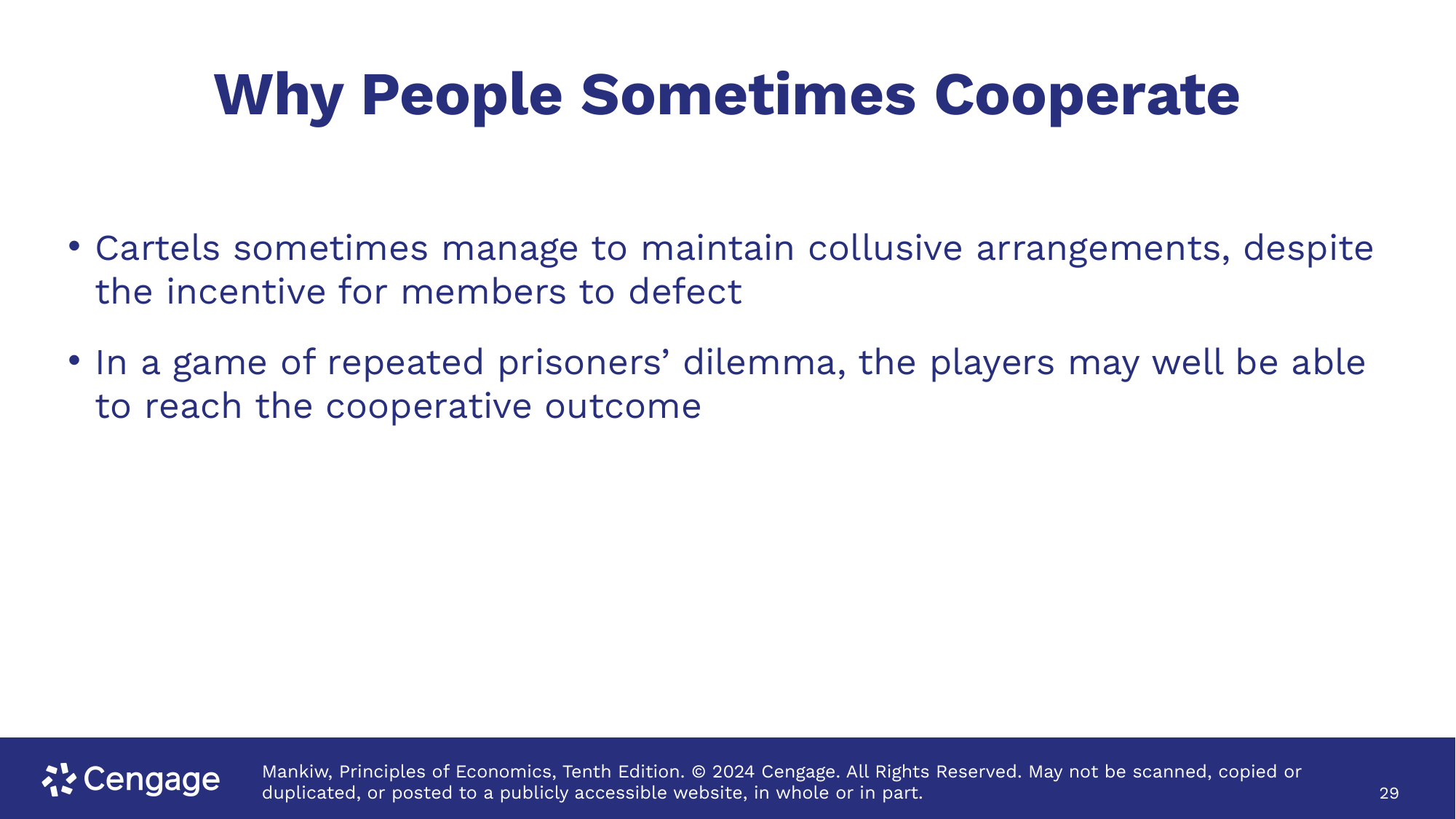

# Why People Sometimes Cooperate
Cartels sometimes manage to maintain collusive arrangements, despite the incentive for members to defect
In a game of repeated prisoners’ dilemma, the players may well be able to reach the cooperative outcome